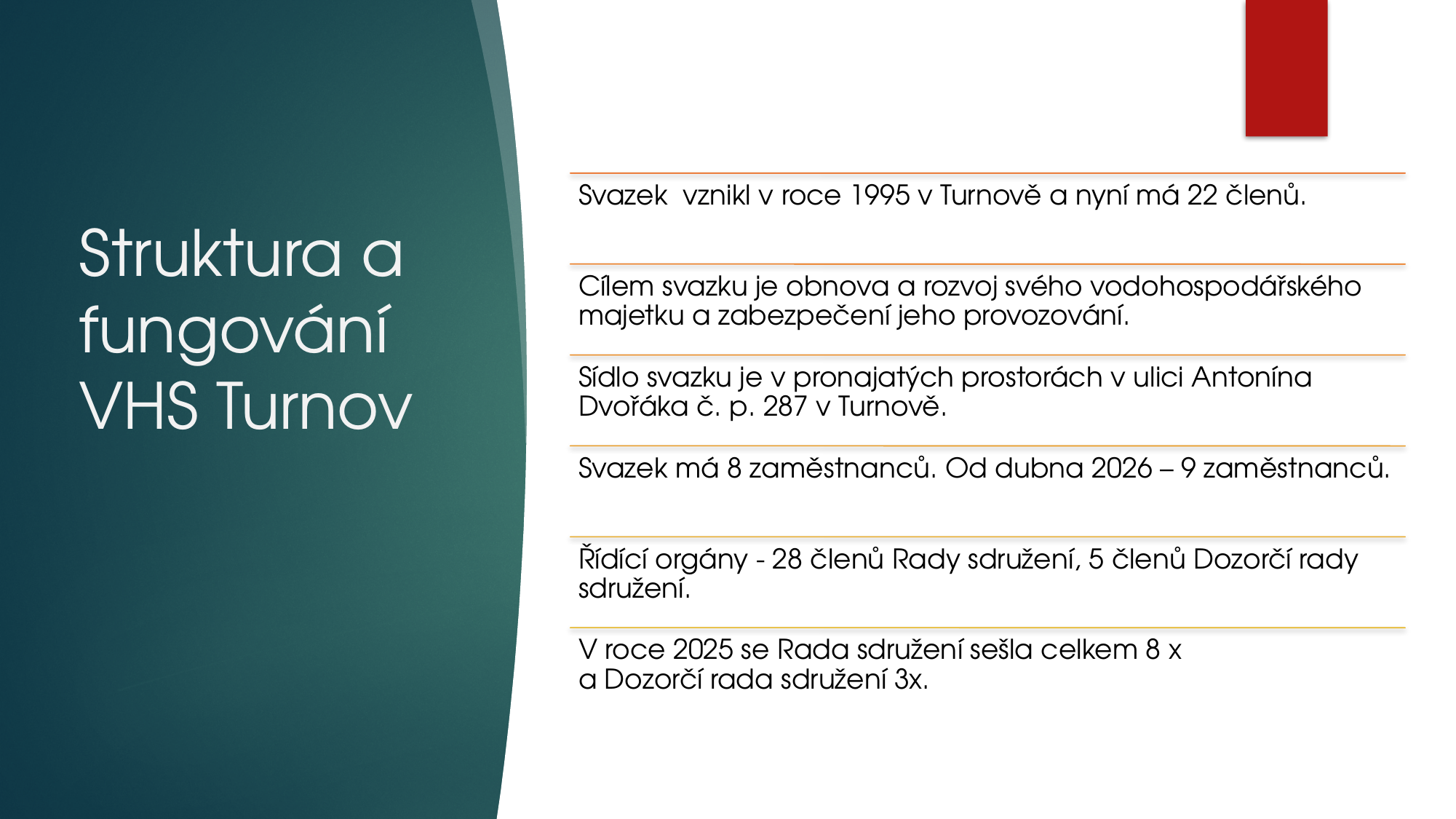

# Struktura a fungování VHS Turnov
Svazek  vznikl v roce 1995 v Turnově a nyní má 22 členů.
Cílem svazku je obnova a rozvoj svého vodohospodářského majetku a zabezpečení jeho provozování.
Sídlo svazku je v pronajatých prostorách v ulici Antonína Dvořáka č. p. 287 v Turnově.
Svazek má 8 zaměstnanců. Od dubna 2026 – 9 zaměstnanců.
Řídící orgány - 28 členů Rady sdružení, 5 členů Dozorčí rady sdružení.
V roce 2025 se Rada sdružení sešla celkem 8 x
a Dozorčí rada sdružení 3x.